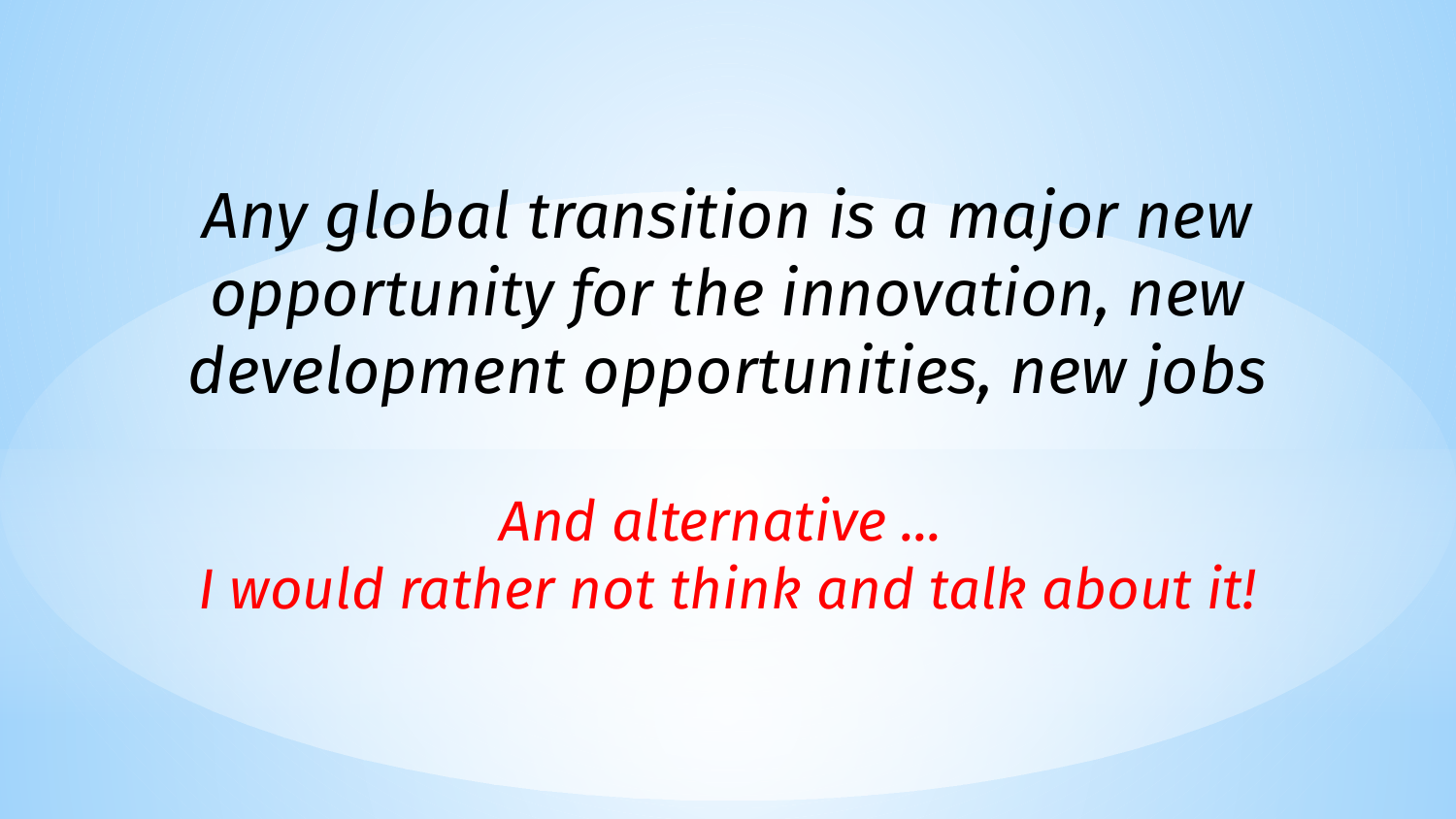

Any global transition is a major new opportunity for the innovation, new development opportunities, new jobs

And alternative ...
I would rather not think and talk about it!